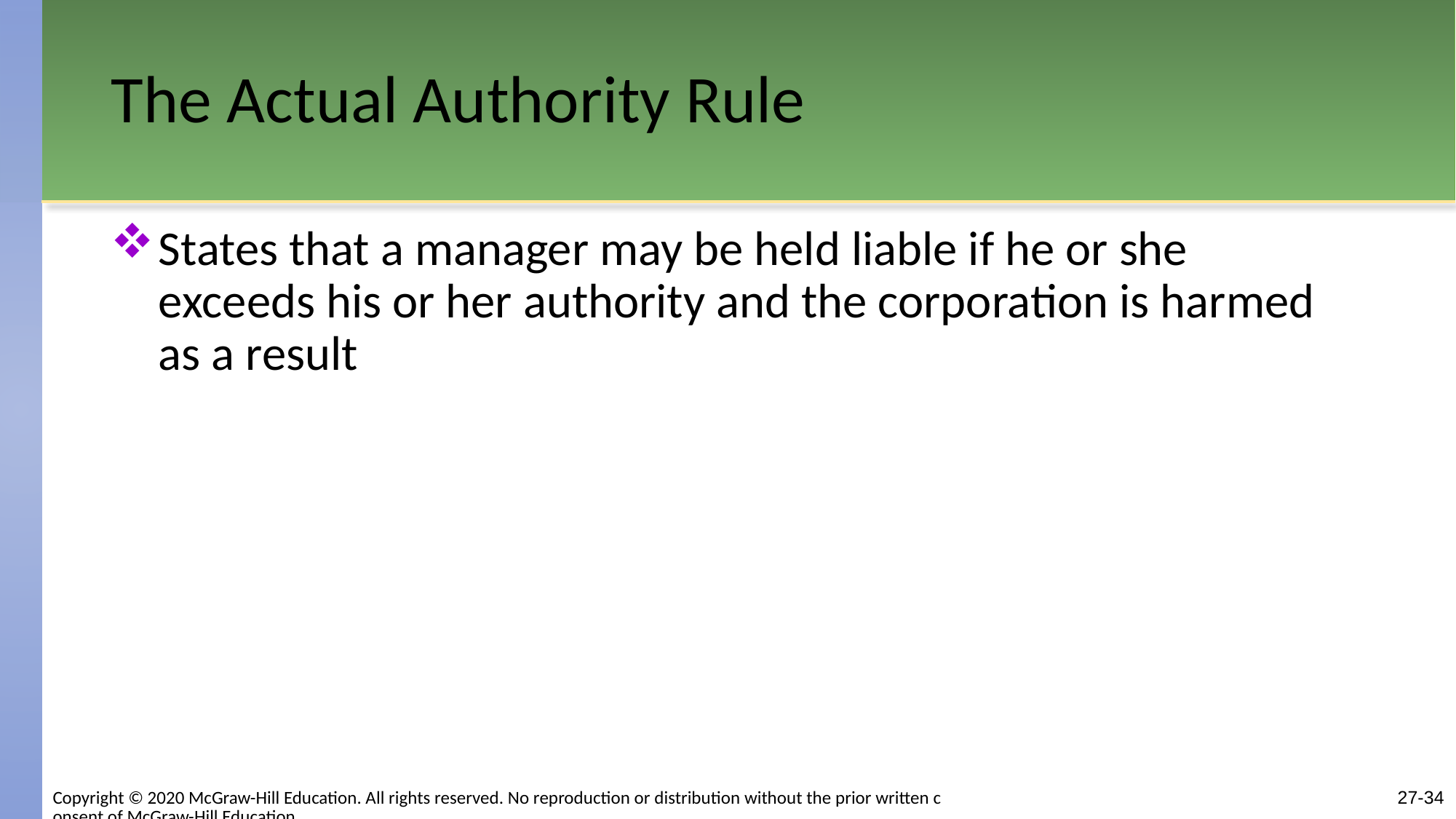

# The Actual Authority Rule
States that a manager may be held liable if he or she exceeds his or her authority and the corporation is harmed as a result

27-34
Copyright © 2020 McGraw-Hill Education. All rights reserved. No reproduction or distribution without the prior written consent of McGraw-Hill Education.